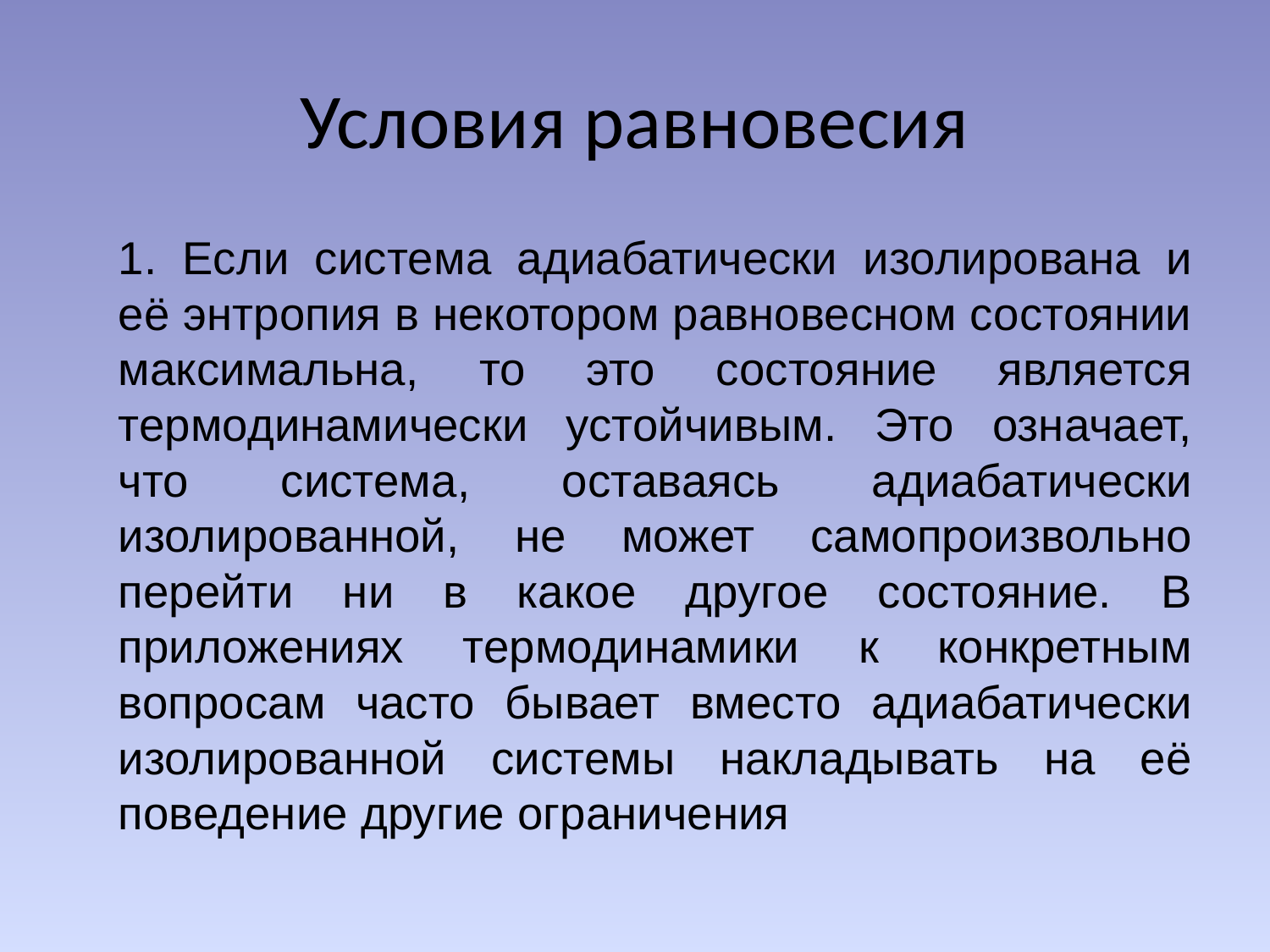

# Условия равновесия
	1. Если система адиабатически изолирована и её энтропия в некотором равновесном состоянии максимальна, то это состояние является термодинамически устойчивым. Это означает, что система, оставаясь адиабатически изолированной, не может самопроизвольно перейти ни в какое другое состояние. В приложениях термодинамики к конкретным вопросам часто бывает вместо адиабатически изолированной системы накладывать на её поведение другие ограничения